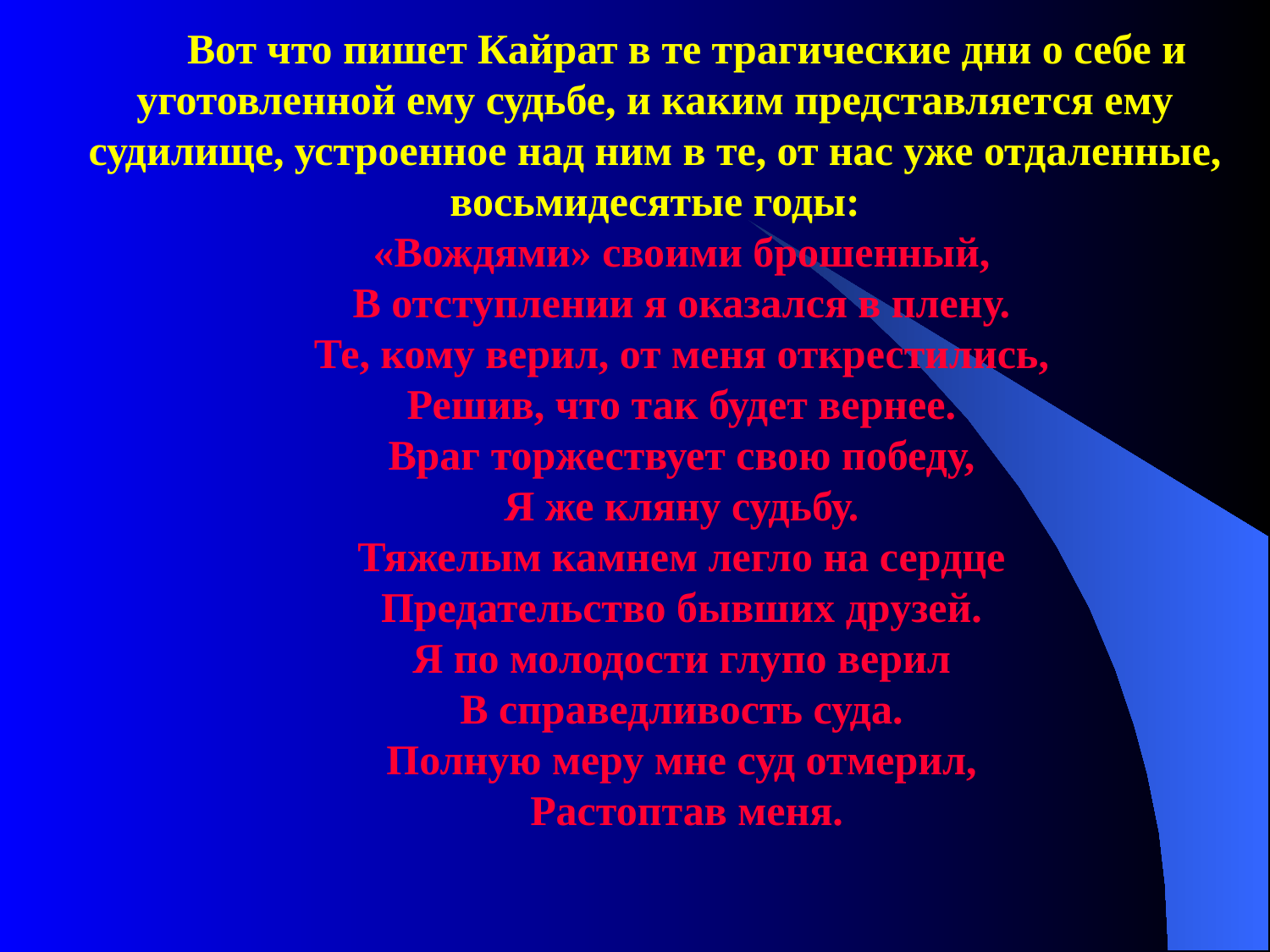

Вот что пишет Кайрат в те трагические дни о себе и уготовленной ему судьбе, и каким представляется ему судилище, устроенное над ним в те, от нас уже отдаленные, восьмидесятые годы:
«Вождями» своими брошенный,
В отступлении я оказался в плену.
Те, кому верил, от меня открестились,
Решив, что так будет вернее.
Враг торжествует свою победу,
Я же кляну судьбу.
Тяжелым камнем легло на сердце
Предательство бывших друзей.
Я по молодости глупо верил
В справедливость суда.
Полную меру мне суд отмерил,
Растоптав меня.